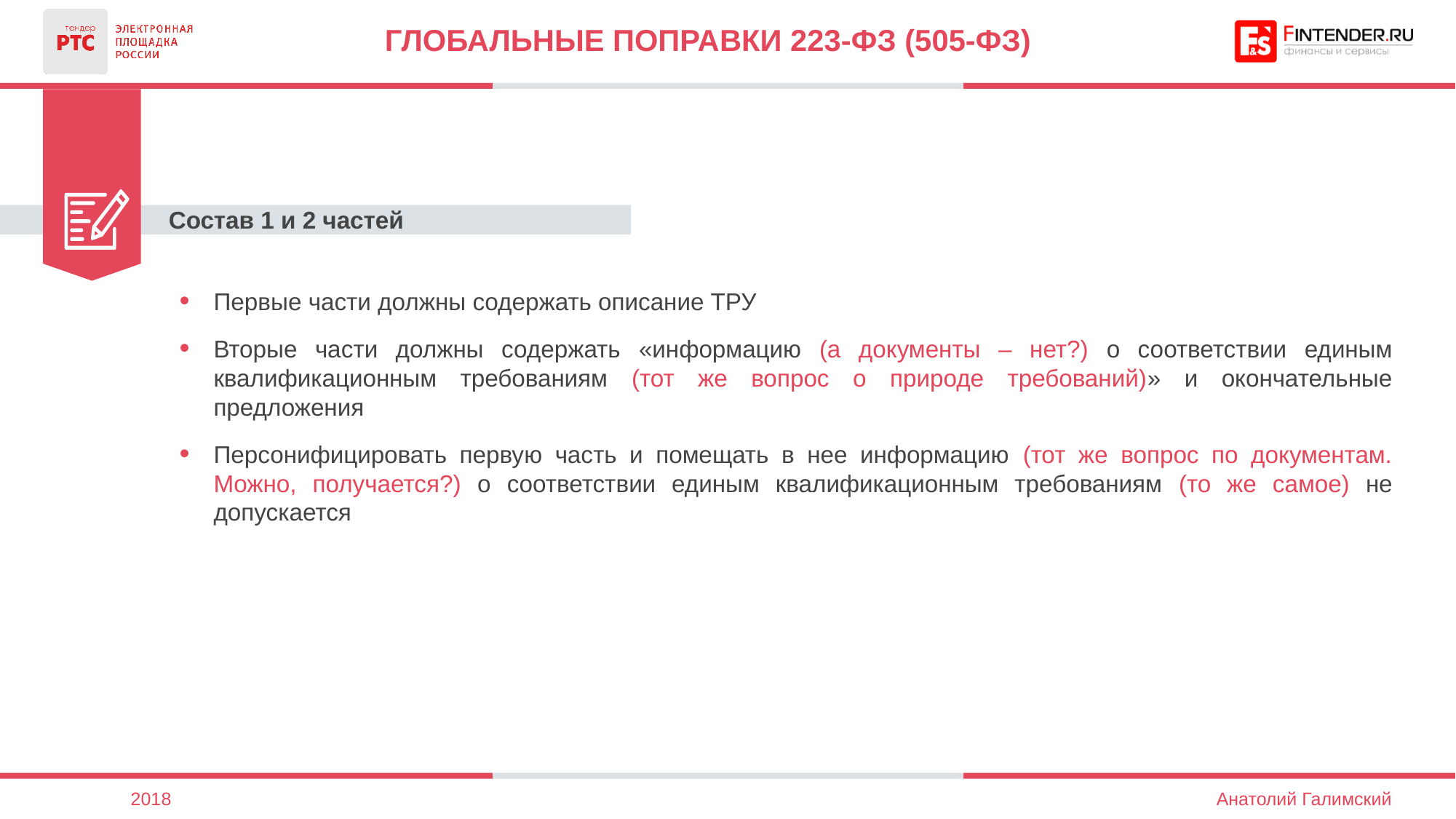

# ГЛОБАЛЬНЫЕ ПОПРАВКИ 223-фз (505-фз)

Состав 1 и 2 частей
Первые части должны содержать описание ТРУ
Вторые части должны содержать «информацию (а документы – нет?) о соответствии единым квалификационным требованиям (тот же вопрос о природе требований)» и окончательные предложения
Персонифицировать первую часть и помещать в нее информацию (тот же вопрос по документам. Можно, получается?) о соответствии единым квалификационным требованиям (то же самое) не допускается

2018
Анатолий Галимский